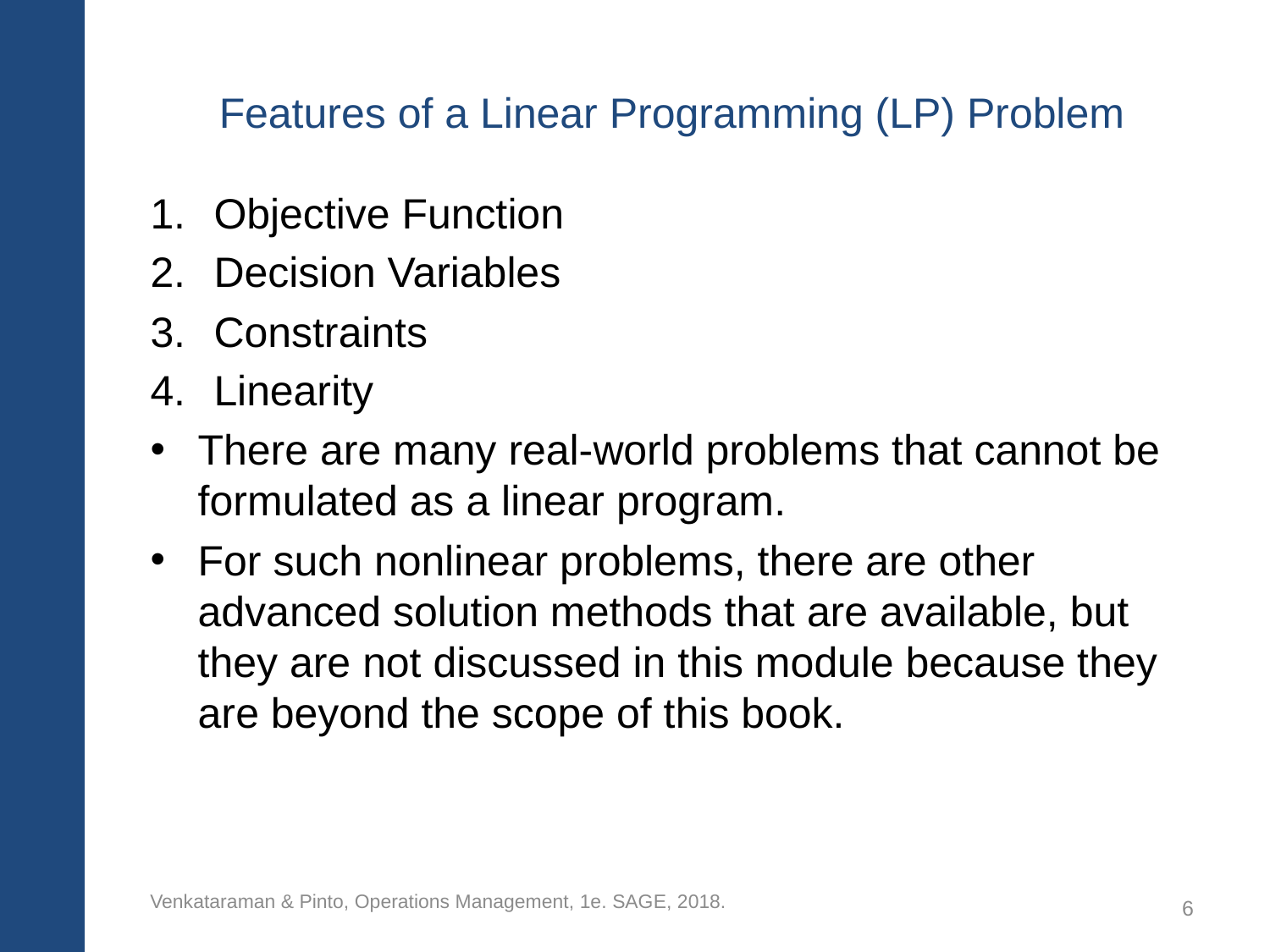

# Features of a Linear Programming (LP) Problem
Objective Function
Decision Variables
Constraints
Linearity
There are many real-world problems that cannot be formulated as a linear program.
For such nonlinear problems, there are other advanced solution methods that are available, but they are not discussed in this module because they are beyond the scope of this book.
Venkataraman & Pinto, Operations Management, 1e. SAGE, 2018.
6